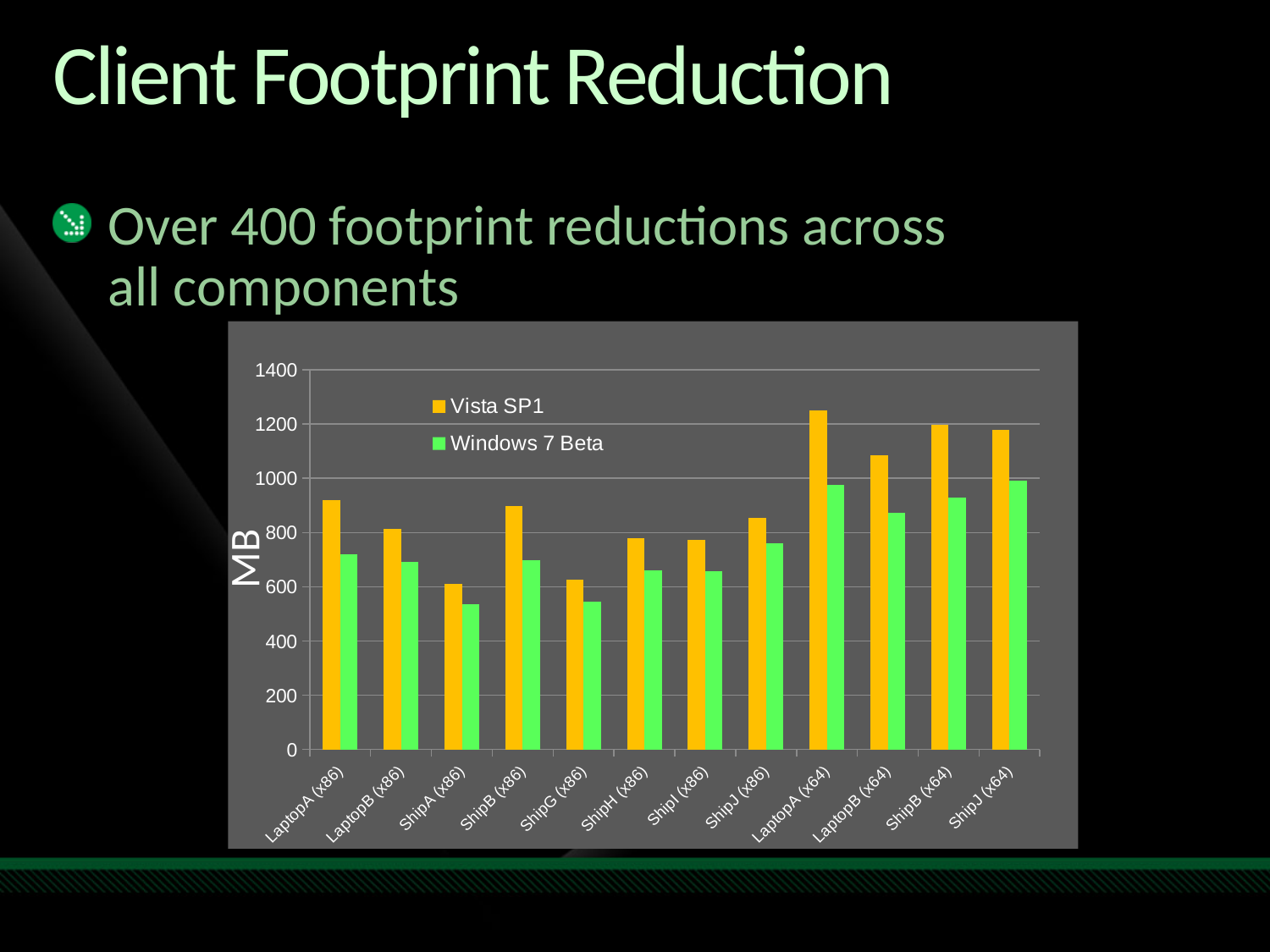

# Client Footprint Reduction
Over 400 footprint reductions across
all components

### Chart

| Category | Vista SP1 | Windows 7 Beta |
|---|---|---|
| LaptopA (x86) | 919.0 | 721.0 |
| LaptopB (x86) | 812.0 | 693.0 |
| ShipA (x86) | 609.0 | 536.0 |
| ShipB (x86) | 899.0 | 697.0 |
| ShipG (x86) | 627.0 | 545.0 |
| ShipH (x86) | 780.0 | 659.0 |
| ShipI (x86) | 773.0 | 656.0 |
| ShipJ (x86) | 854.0 | 760.0 |
| LaptopA (x64) | 1249.0 | 976.0 |
| LaptopB (x64) | 1085.0 | 872.0 |
| ShipB (x64) | 1198.0 | 928.0 |
| ShipJ (x64) | 1177.0 | 992.0 |
MB